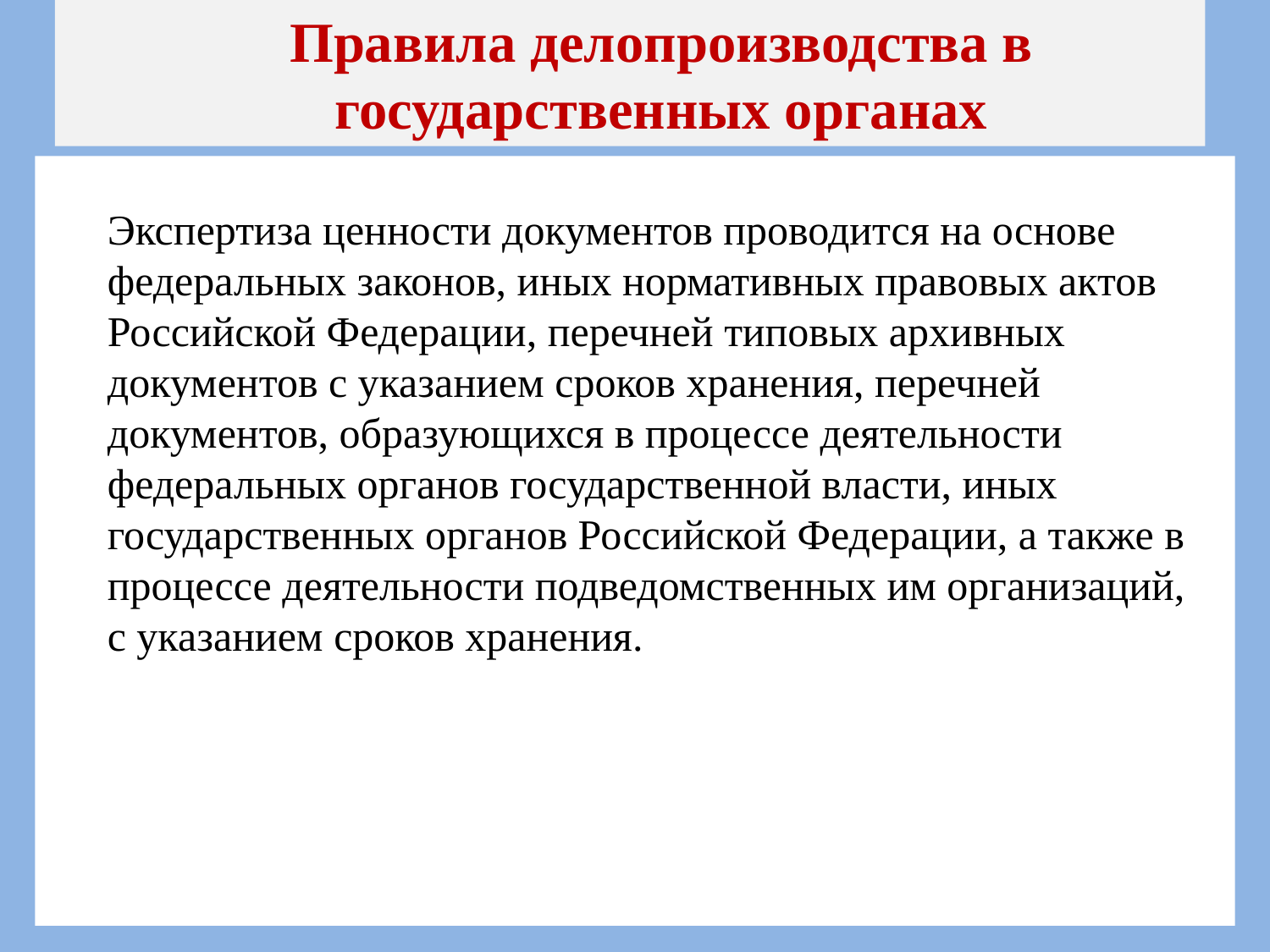

# Правила делопроизводства в государственных органах

Экспертиза ценности документов проводится на основе федеральных законов, иных нормативных правовых актов Российской Федерации, перечней типовых архивных документов с указанием сроков хранения, перечней документов, образующихся в процессе деятельности федеральных органов государственной власти, иных государственных органов Российской Федерации, а также в процессе деятельности подведомственных им организаций,
с указанием сроков хранения.